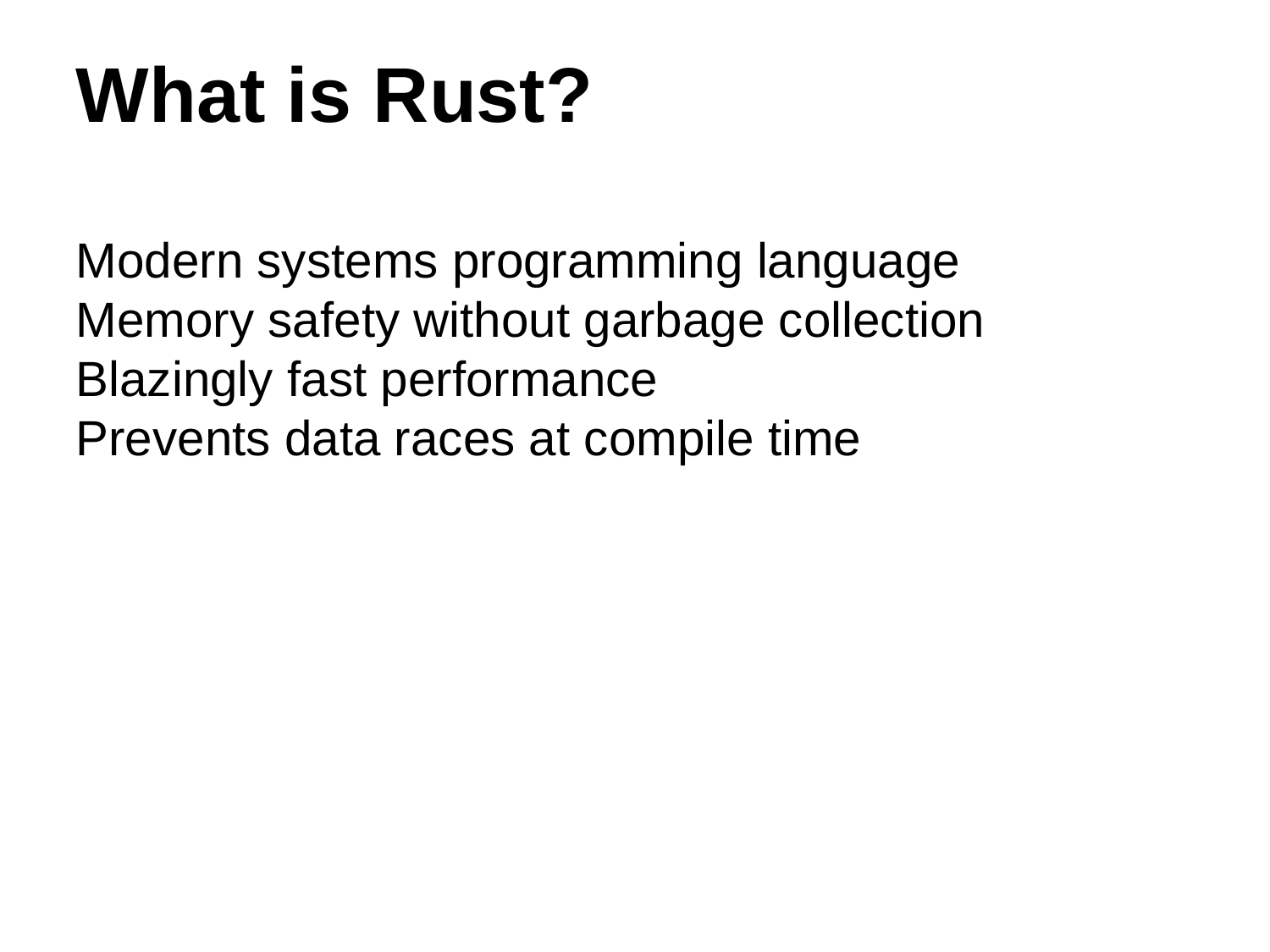

# What is Rust?
Modern systems programming language
Memory safety without garbage collection
Blazingly fast performance
Prevents data races at compile time